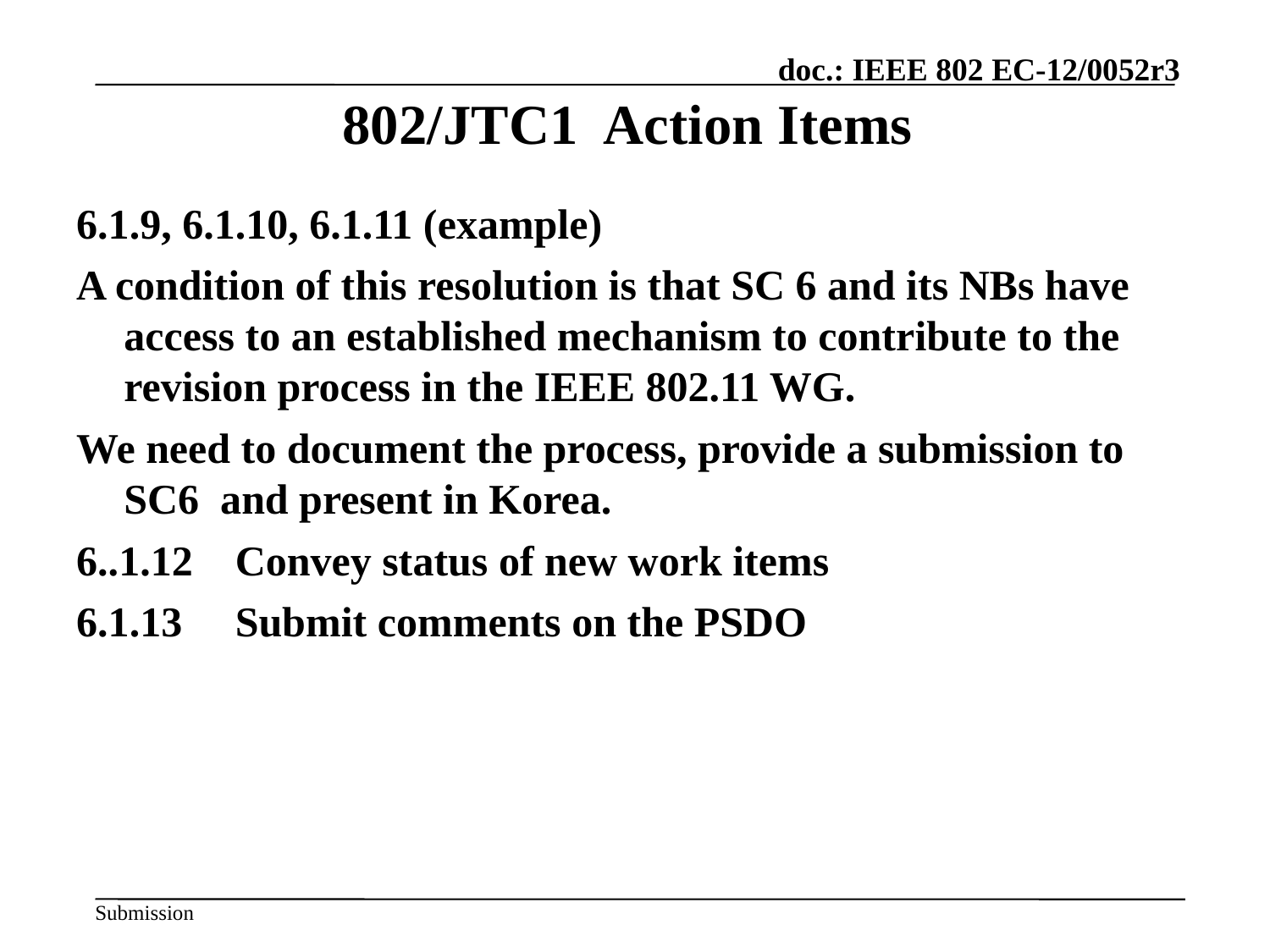

# 802/JTC1  Action Items
6.1.9, 6.1.10, 6.1.11 (example)
A condition of this resolution is that SC 6 and its NBs have access to an established mechanism to contribute to the revision process in the IEEE 802.11 WG.
We need to document the process, provide a submission to SC6  and present in Korea.
6..1.12    Convey status of new work items
6.1.13     Submit comments on the PSDO